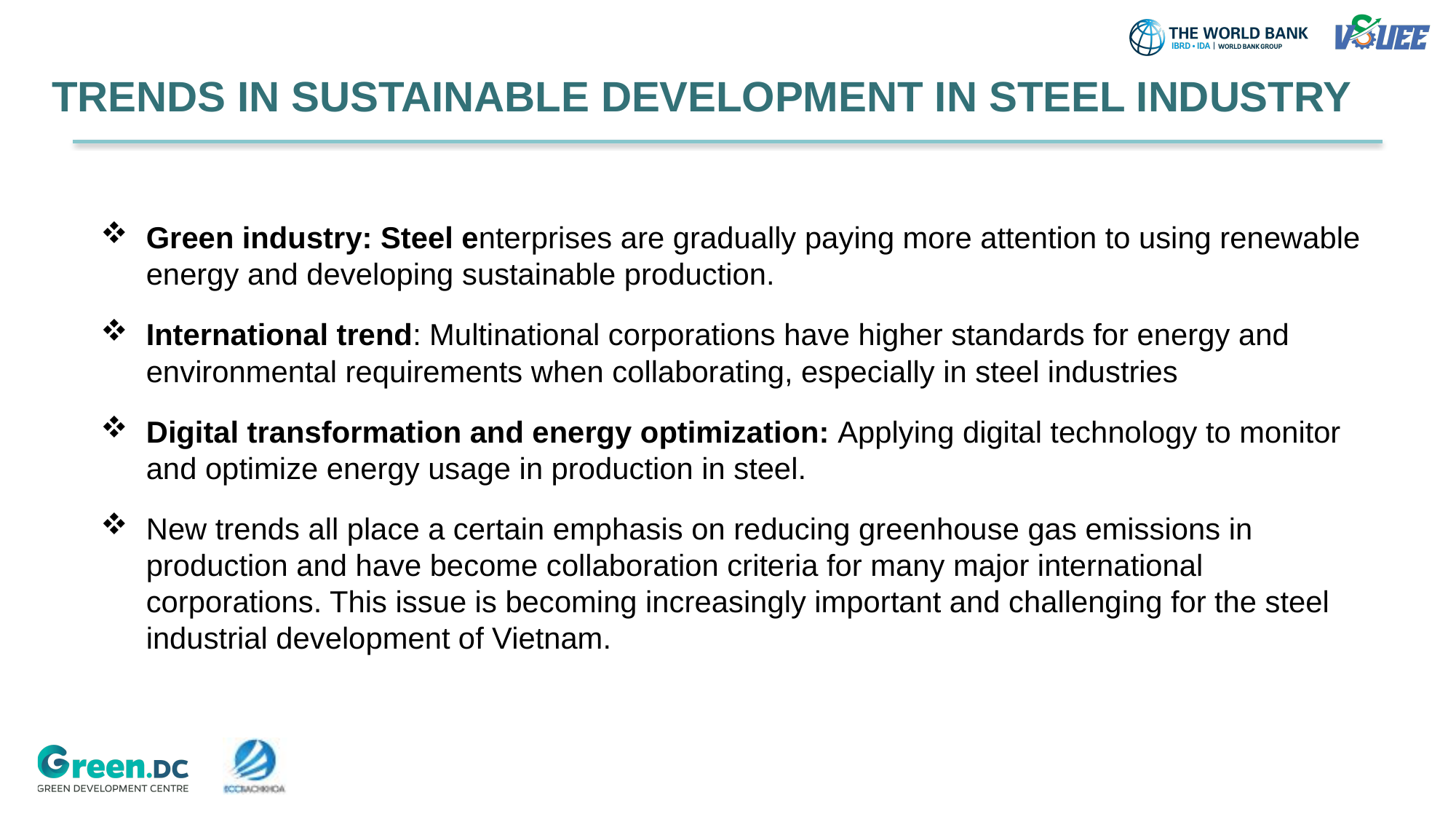

# TRENDS IN SUSTAINABLE DEVELOPMENT IN STEEL INDUSTRY
Green industry: Steel enterprises are gradually paying more attention to using renewable energy and developing sustainable production.
International trend: Multinational corporations have higher standards for energy and environmental requirements when collaborating, especially in steel industries
Digital transformation and energy optimization: Applying digital technology to monitor and optimize energy usage in production in steel.
New trends all place a certain emphasis on reducing greenhouse gas emissions in production and have become collaboration criteria for many major international corporations. This issue is becoming increasingly important and challenging for the steel industrial development of Vietnam.